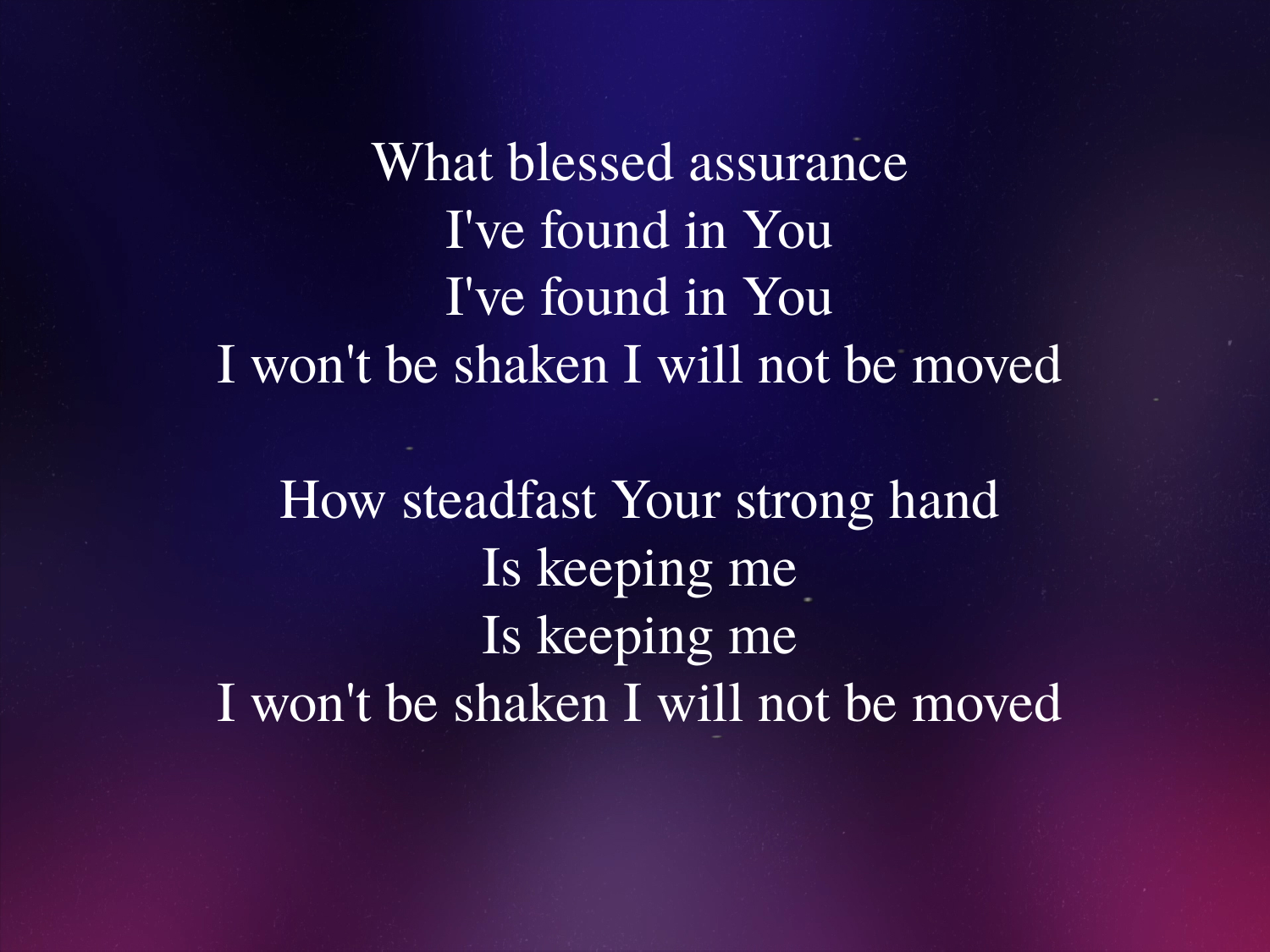

# What blessed assurance I've found in You I've found in You I won't be shaken I will not be moved How steadfast Your strong hand Is keeping me Is keeping me I won't be shaken I will not be moved